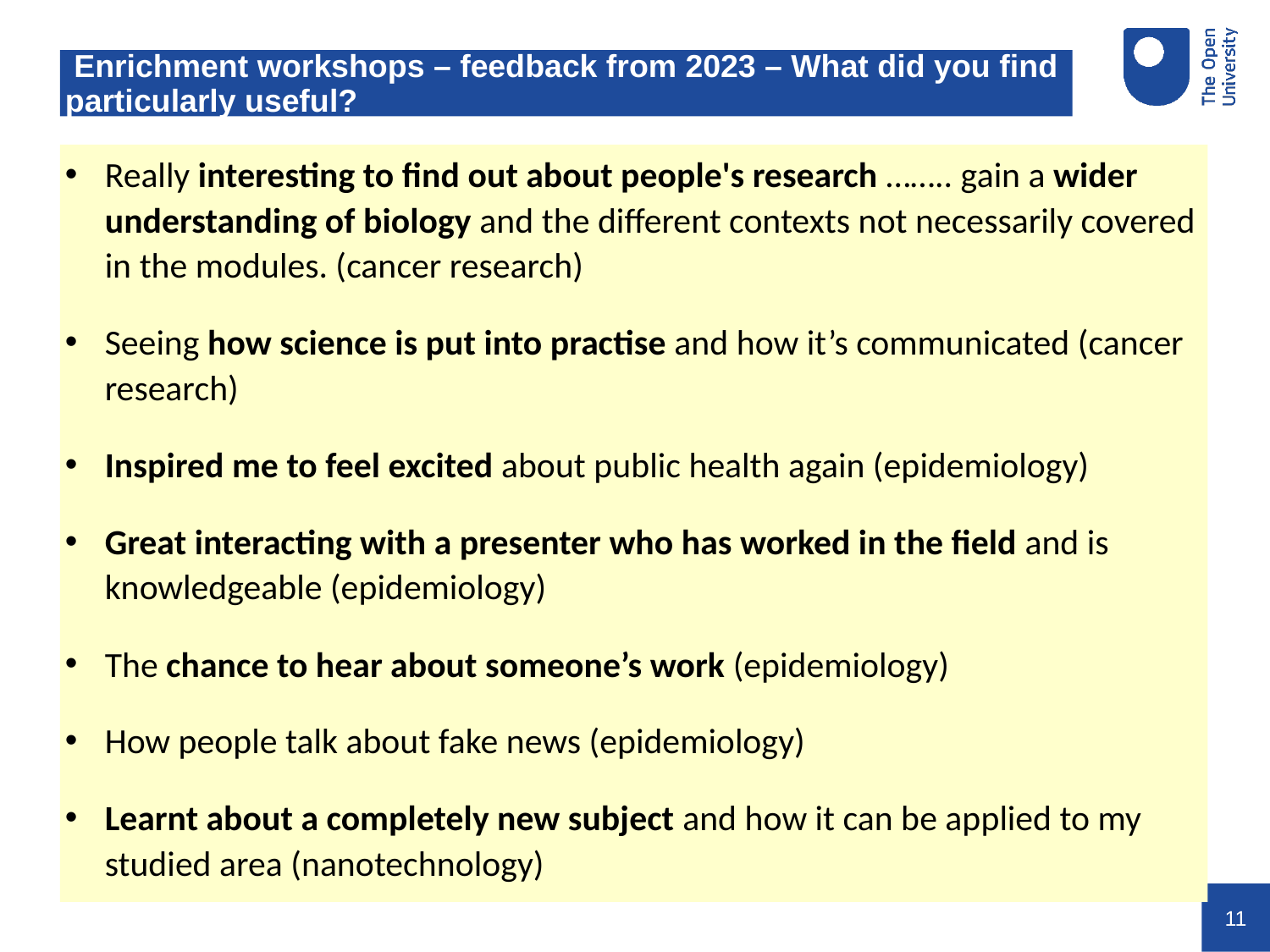

# Enrichment workshops – feedback from 2023 – What did you find particularly useful?
Really interesting to find out about people's research …….. gain a wider understanding of biology and the different contexts not necessarily covered in the modules. (cancer research)
Seeing how science is put into practise and how it’s communicated (cancer research)
Inspired me to feel excited about public health again (epidemiology)
Great interacting with a presenter who has worked in the field and is knowledgeable (epidemiology)
The chance to hear about someone’s work (epidemiology)
How people talk about fake news (epidemiology)
Learnt about a completely new subject and how it can be applied to my studied area (nanotechnology)